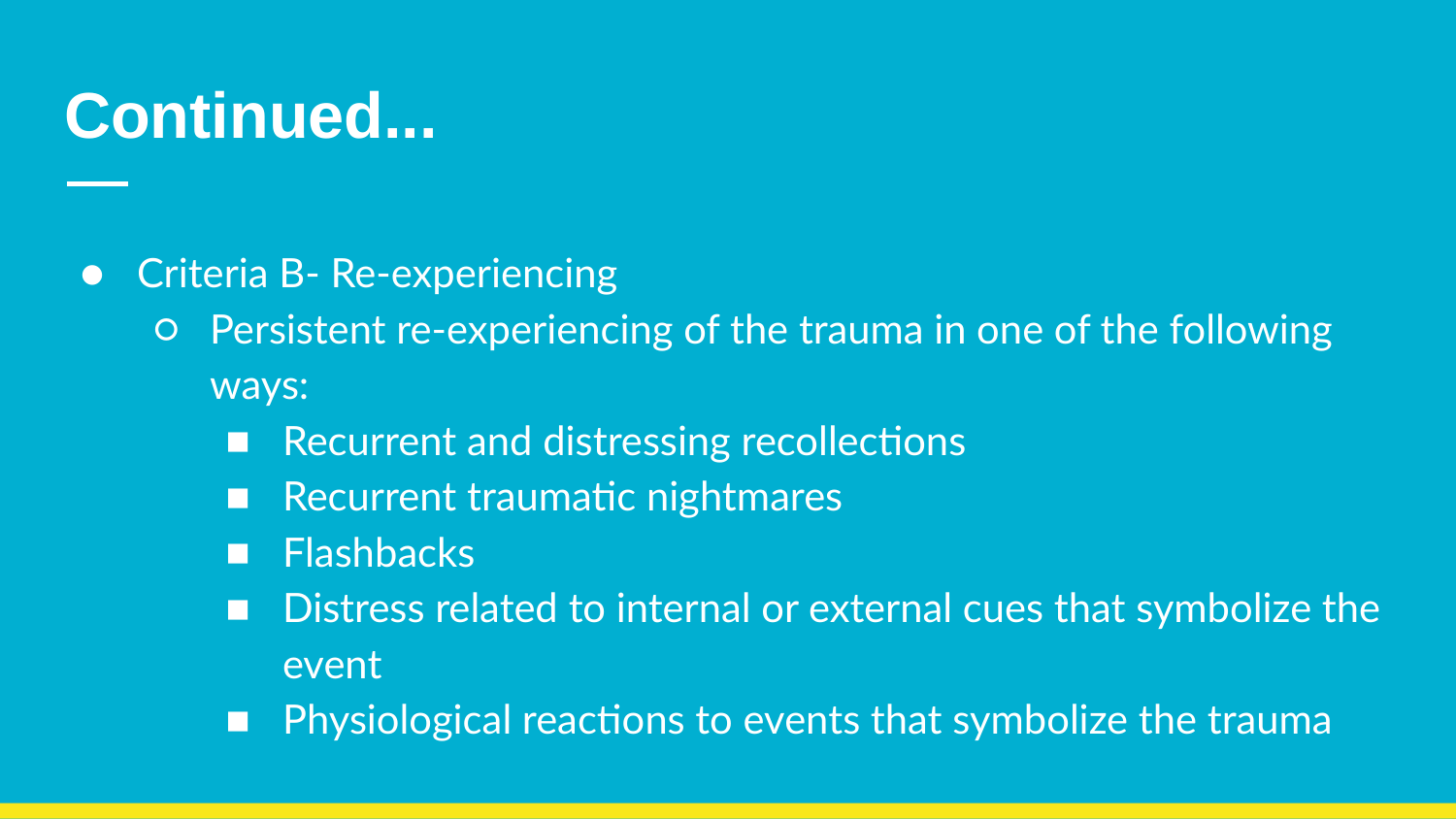

# Continued...
Criteria B- Re-experiencing
Persistent re-experiencing of the trauma in one of the following ways:
Recurrent and distressing recollections
Recurrent traumatic nightmares
Flashbacks
Distress related to internal or external cues that symbolize the event
Physiological reactions to events that symbolize the trauma